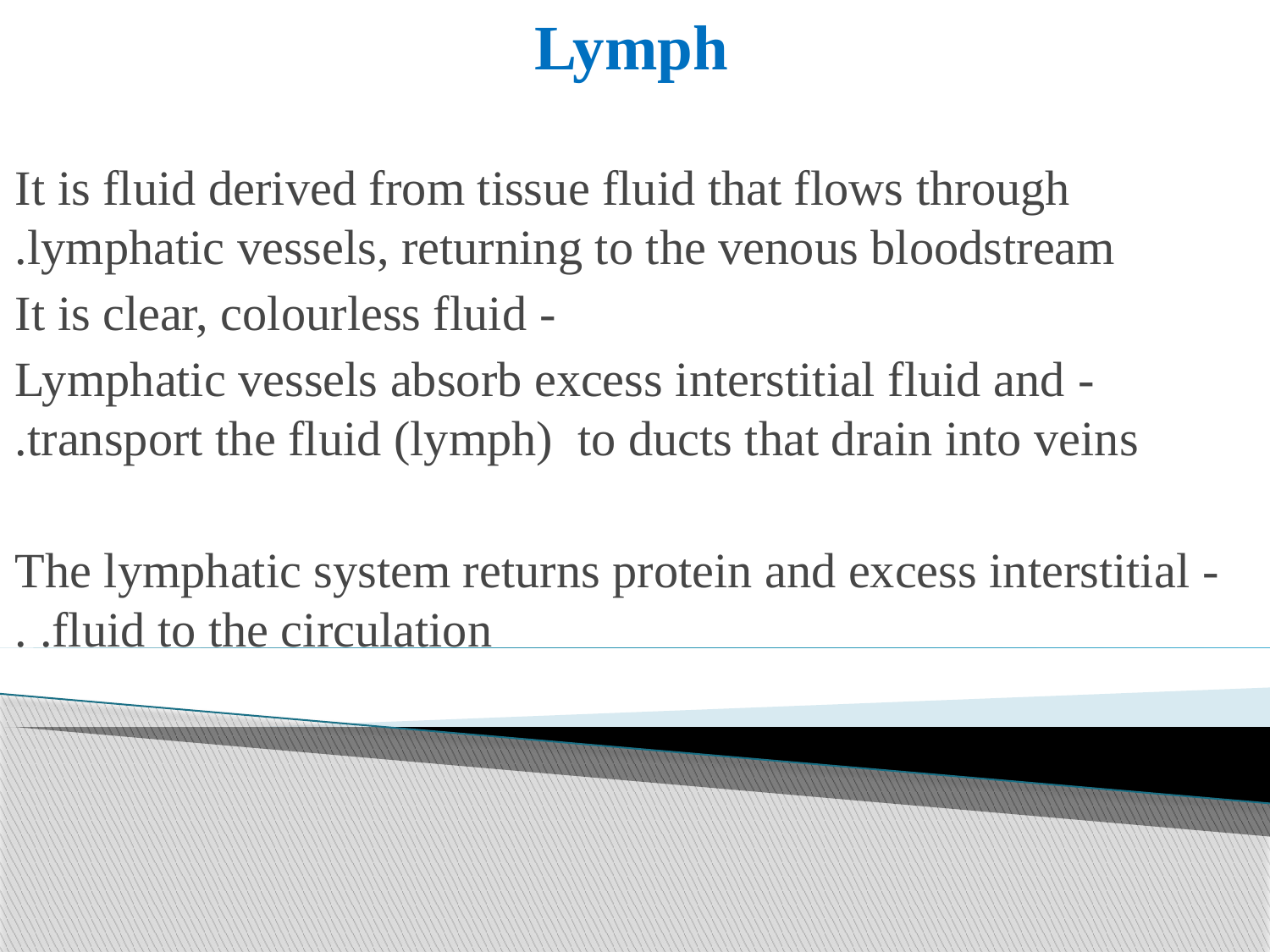

Lymph

It is fluid derived from tissue fluid that flows through lymphatic vessels, returning to the venous bloodstream.
- It is clear, colourless fluid
- Lymphatic vessels absorb excess interstitial fluid and transport the fluid (lymph)  to ducts that drain into veins.

- The lymphatic system returns protein and excess interstitial fluid to the circulation. .